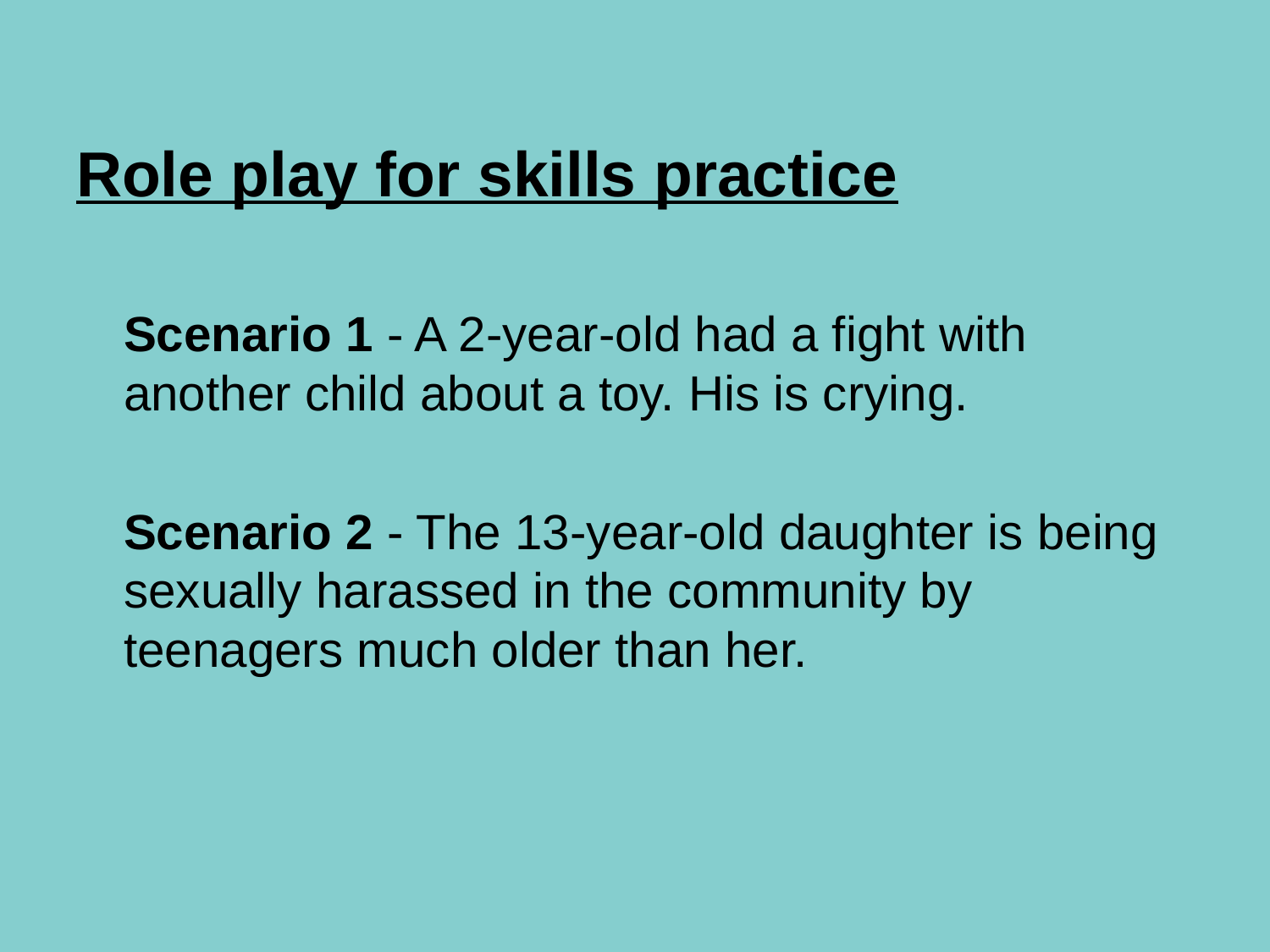

# Role play for skills practice
Scenario 1 - A 2-year-old had a fight with another child about a toy. His is crying.

Scenario 2 - The 13-year-old daughter is being sexually harassed in the community by teenagers much older than her.